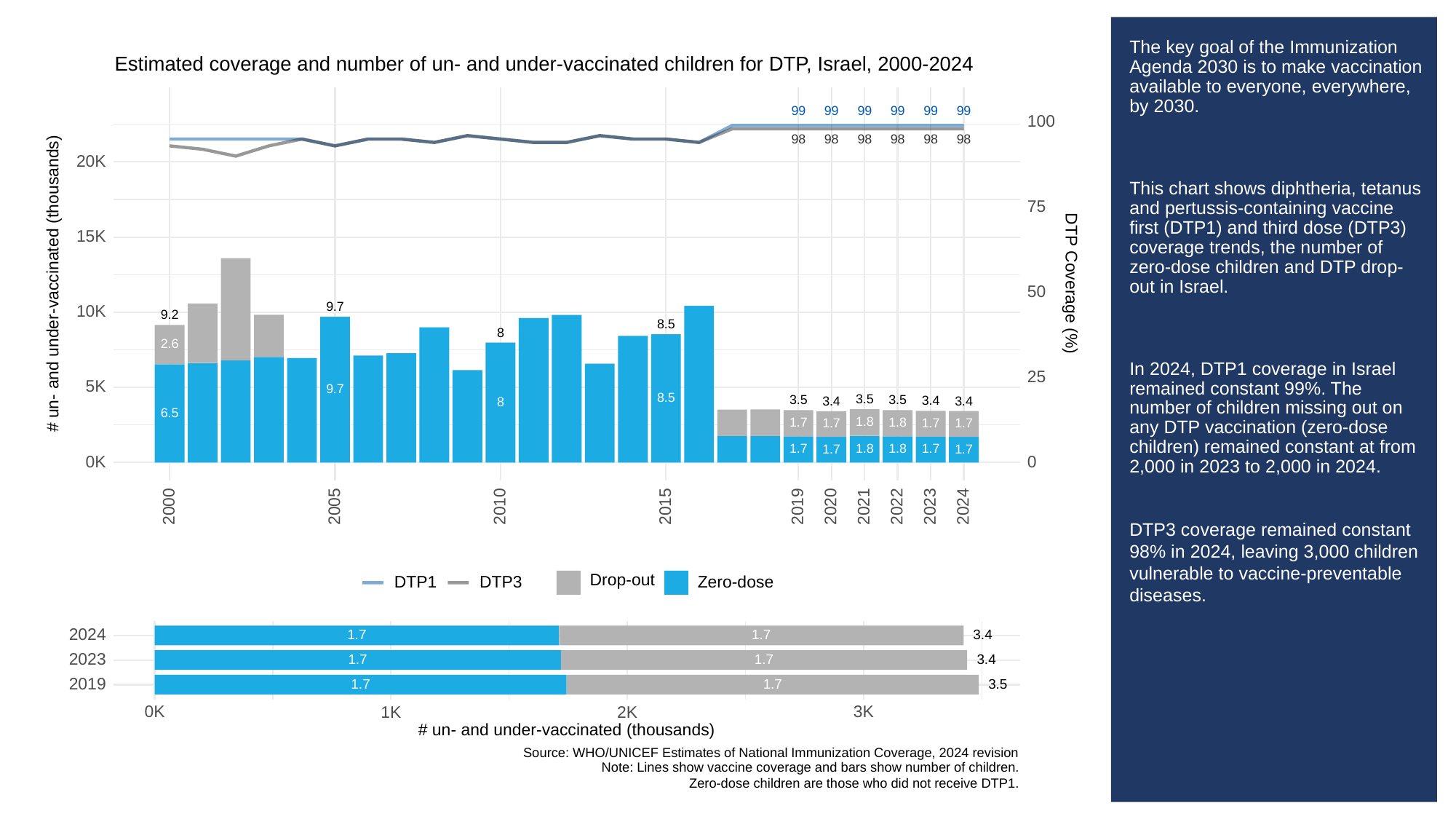

# The key goal of the Immunization Agenda 2030 is to make vaccination available to everyone, everywhere, by 2030.

This chart shows diphtheria, tetanus and pertussis-containing vaccine first (DTP1) and third dose (DTP3) coverage trends, the number of zero-dose children and DTP drop-out in Israel.

In 2024, DTP1 coverage in Israel remained constant 99%. The number of children missing out on any DTP vaccination (zero-dose children) remained constant at from 2,000 in 2023 to 2,000 in 2024.

DTP3 coverage remained constant 98% in 2024, leaving 3,000 children vulnerable to vaccine-preventable diseases.

Estimated coverage and number of un- and under-vaccinated children for DTP, Israel, 2000-2024

99
99
99
99
99
99
100

98
98
98
98
98
98
20K

75
15K

# un- and under-vaccinated (thousands)
DTP Coverage (%)
50
9.7

10K
9.2

8.5

8

2.6

25
5K
9.7

8.5
3.5
3.5
3.5
3.4
3.4
3.4
8
6.5

1.8
1.8
1.7
1.7
1.7
1.7

1.8
1.8
1.7
1.7
1.7
1.7
0K
0

2023
2000
2005
2010
2015
2019
2020
2021
2022
2024

Drop-out
DTP3
Zero-dose
DTP1

2024
3.4
1.7
1.7

2023
3.4
1.7
1.7

2019
3.5
1.7
1.7

3K
0K
1K
2K
# un- and under-vaccinated (thousands)
Source: WHO/UNICEF Estimates of National Immunization Coverage, 2024 revision
Note: Lines show vaccine coverage and bars show number of children.
Zero-dose children are those who did not receive DTP1.